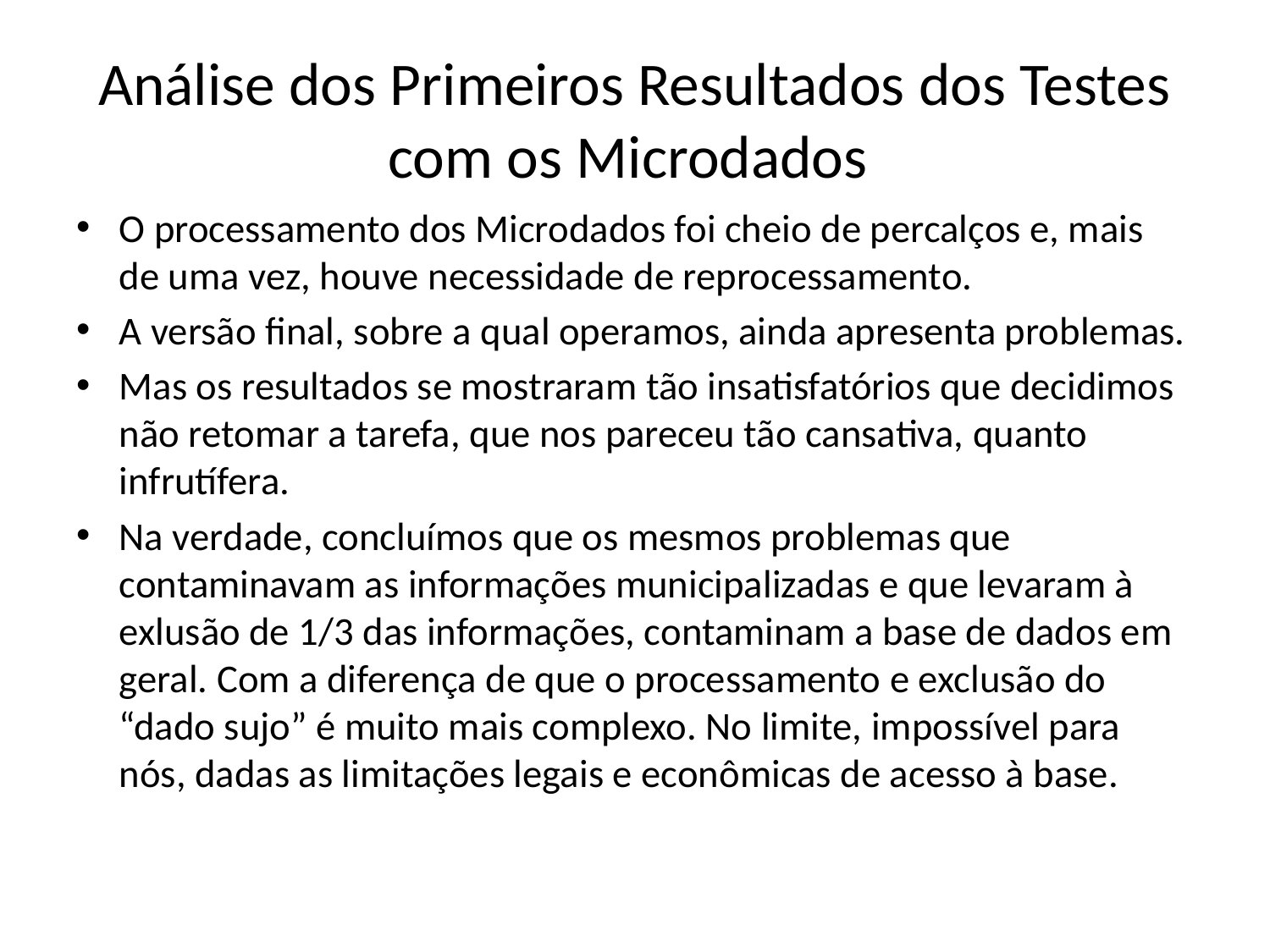

# Análise dos Primeiros Resultados dos Testes com os Microdados
O processamento dos Microdados foi cheio de percalços e, mais de uma vez, houve necessidade de reprocessamento.
A versão final, sobre a qual operamos, ainda apresenta problemas.
Mas os resultados se mostraram tão insatisfatórios que decidimos não retomar a tarefa, que nos pareceu tão cansativa, quanto infrutífera.
Na verdade, concluímos que os mesmos problemas que contaminavam as informações municipalizadas e que levaram à exlusão de 1/3 das informações, contaminam a base de dados em geral. Com a diferença de que o processamento e exclusão do “dado sujo” é muito mais complexo. No limite, impossível para nós, dadas as limitações legais e econômicas de acesso à base.